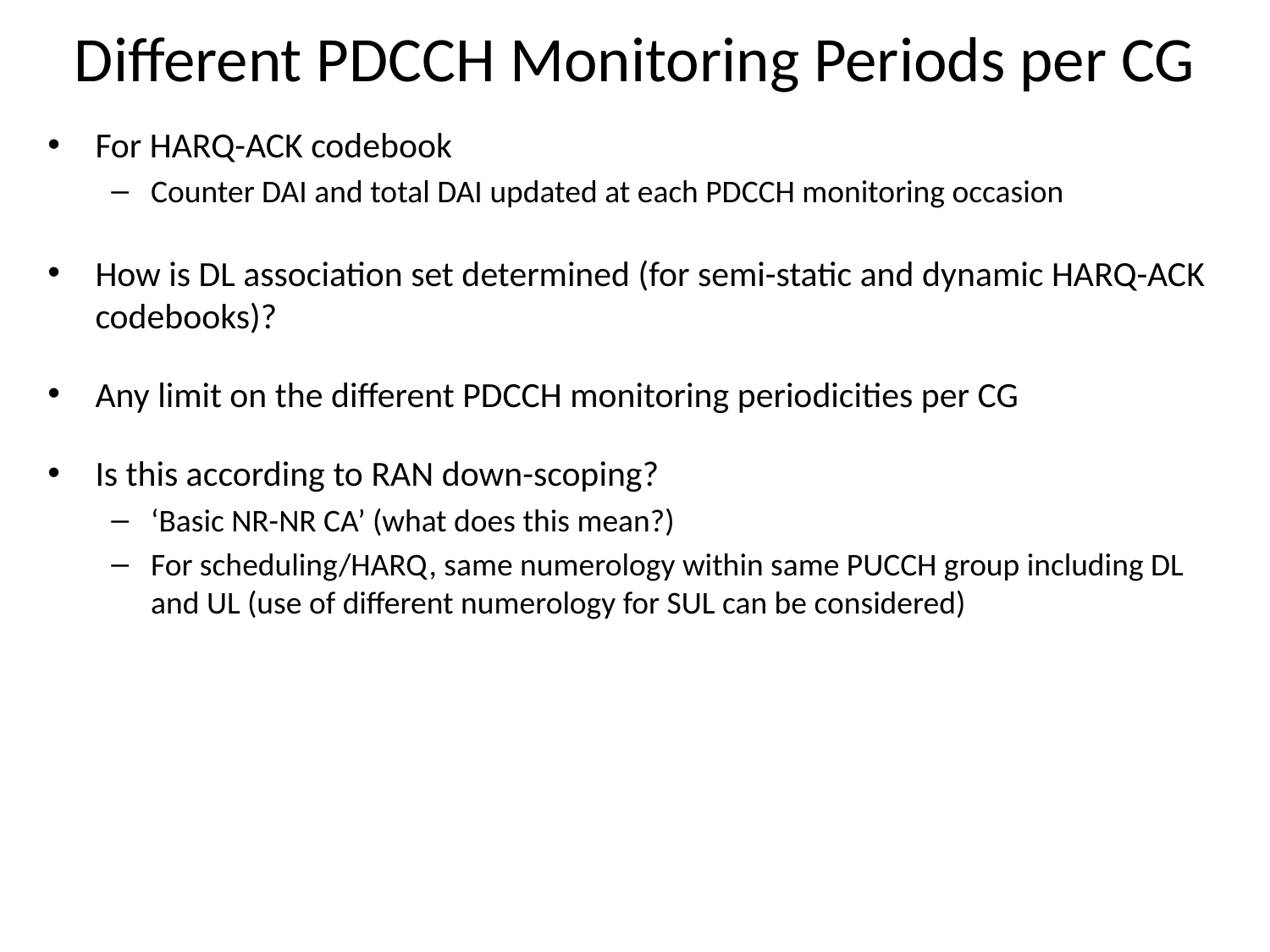

# Different PDCCH Monitoring Periods per CG
For HARQ-ACK codebook
Counter DAI and total DAI updated at each PDCCH monitoring occasion

How is DL association set determined (for semi-static and dynamic HARQ-ACK codebooks)?

Any limit on the different PDCCH monitoring periodicities per CG

Is this according to RAN down-scoping?
‘Basic NR-NR CA’ (what does this mean?)
For scheduling/HARQ, same numerology within same PUCCH group including DL and UL (use of different numerology for SUL can be considered)